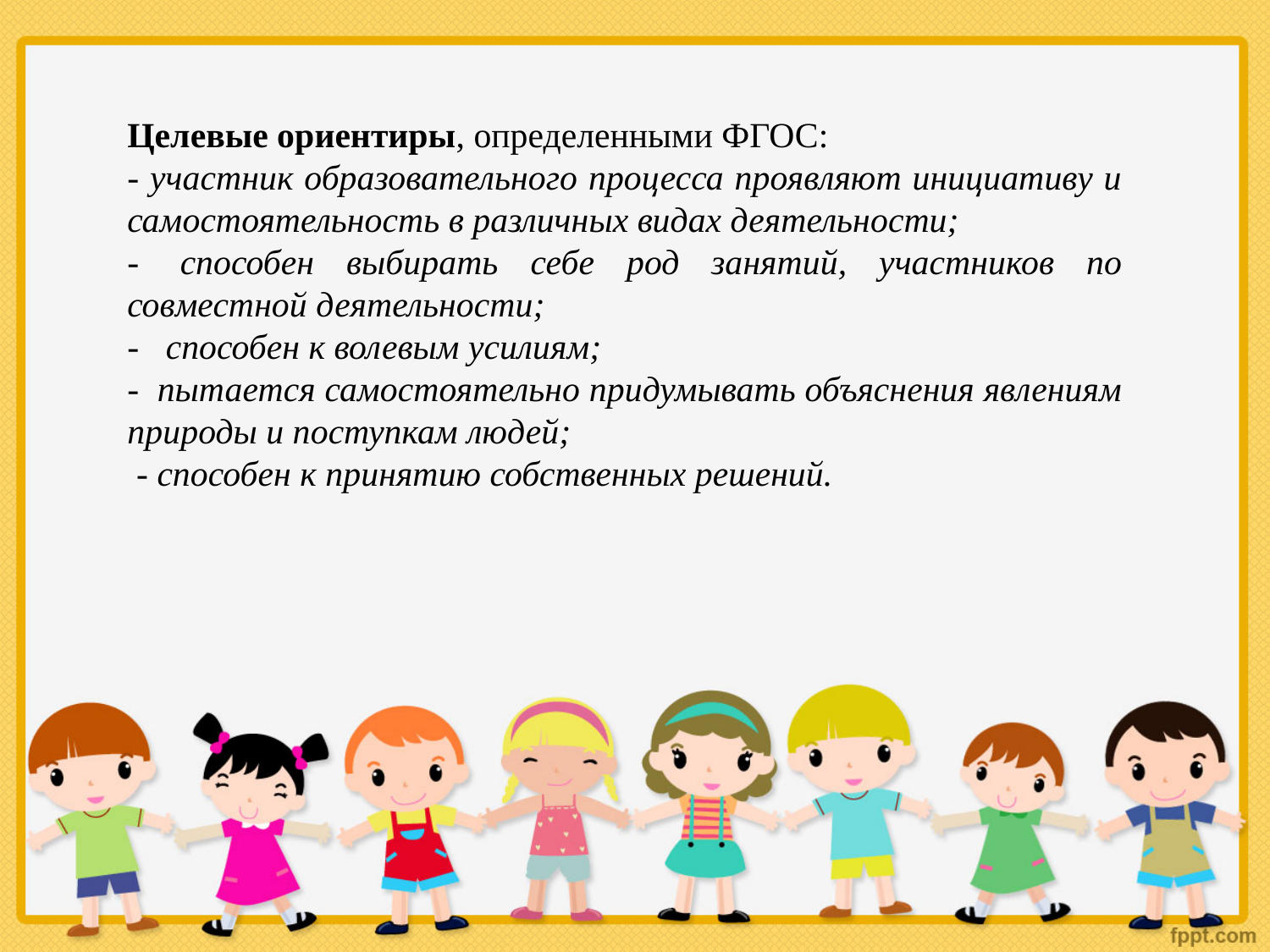

Целевые ориентиры, определенными ФГОС:
- участник образовательного процесса проявляют инициативу и самостоятельность в различных видах деятельности;
-  способен выбирать себе род занятий, участников по совместной деятельности;
-   способен к волевым усилиям;
-  пытается самостоятельно придумывать объяснения явлениям природы и поступкам людей;
 - способен к принятию собственных решений.